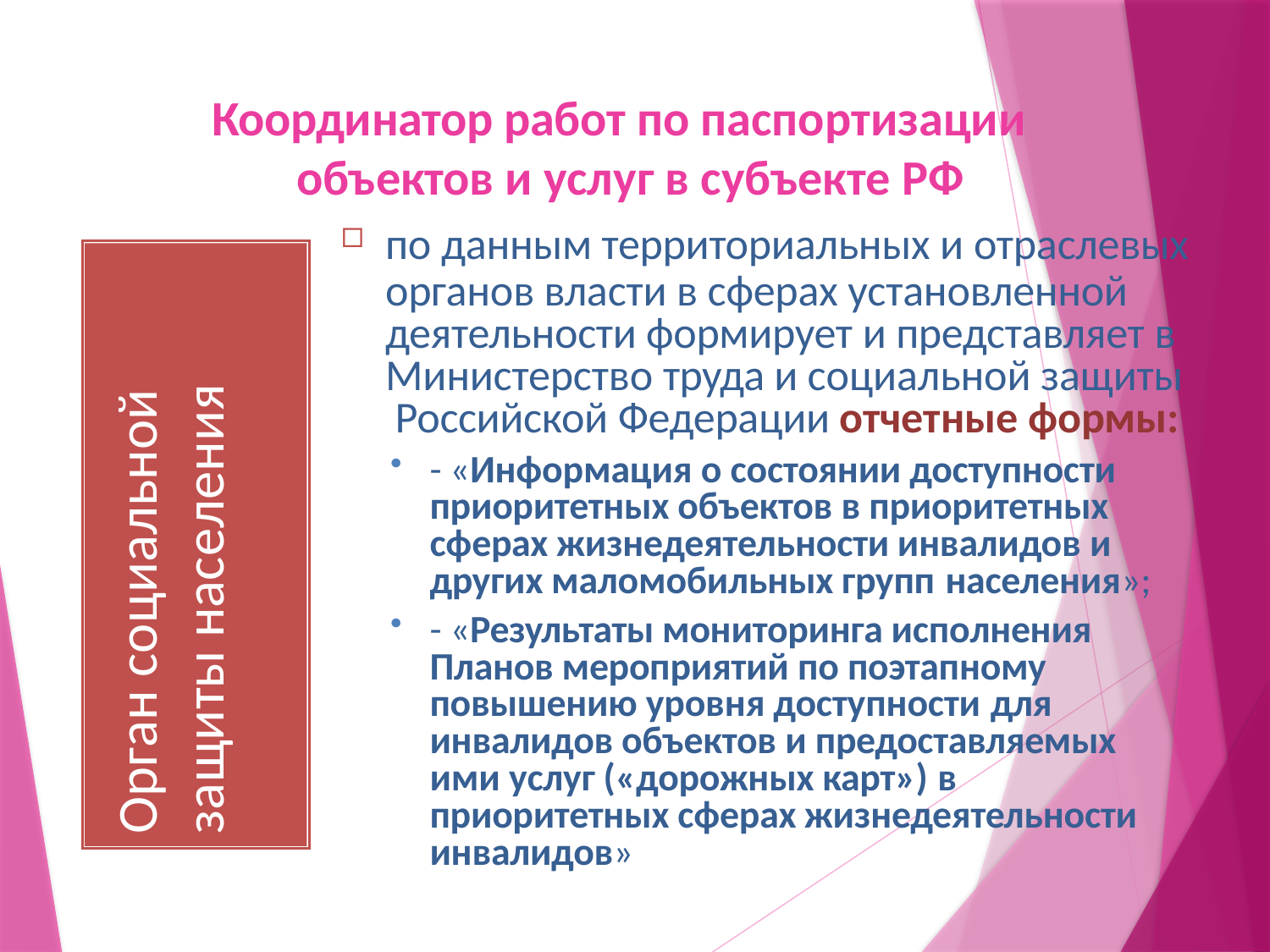

# Координатор работ по паспортизации объектов и услуг в субъекте РФ
по данным территориальных и отраслевых
органов власти в сферах установленной  деятельности формирует и представляет в  Министерство труда и социальной защиты  Российской Федерации отчетные формы:
- «Информация о состоянии доступности  приоритетных объектов в приоритетных  сферах жизнедеятельности инвалидов и  других маломобильных групп населения»;
- «Результаты мониторинга исполнения  Планов мероприятий по поэтапному  повышению уровня доступности для
инвалидов объектов и предоставляемых  ими услуг («дорожных карт») в
приоритетных сферах жизнедеятельности  инвалидов»

Орган социальной
защиты населения